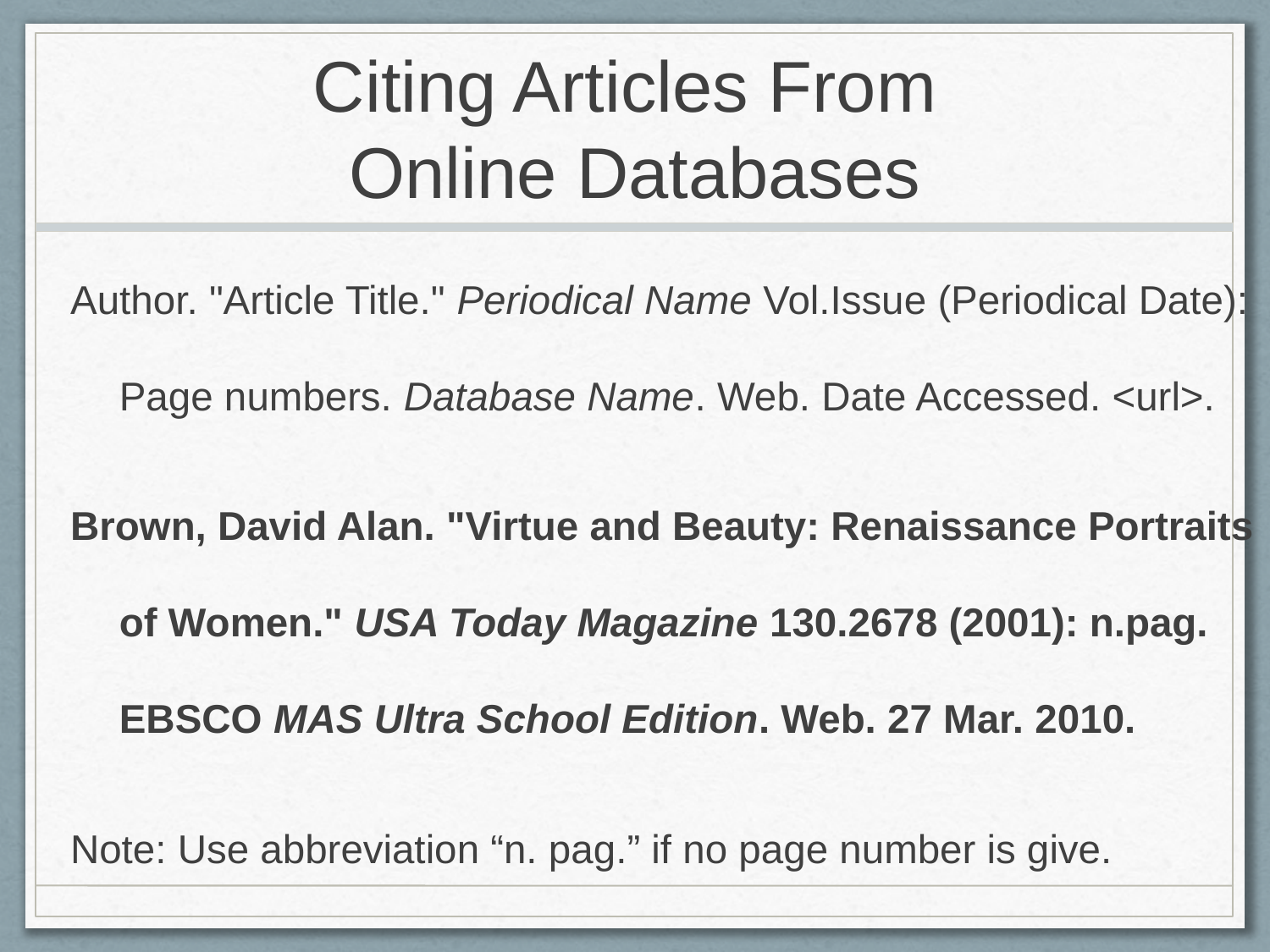

# Citing Articles From Online Databases
Author. "Article Title." Periodical Name Vol.Issue (Periodical Date): Page numbers. Database Name. Web. Date Accessed. <url>.
Brown, David Alan. "Virtue and Beauty: Renaissance Portraits of Women." USA Today Magazine 130.2678 (2001): n.pag. EBSCO MAS Ultra School Edition. Web. 27 Mar. 2010.
Note: Use abbreviation “n. pag.” if no page number is give.